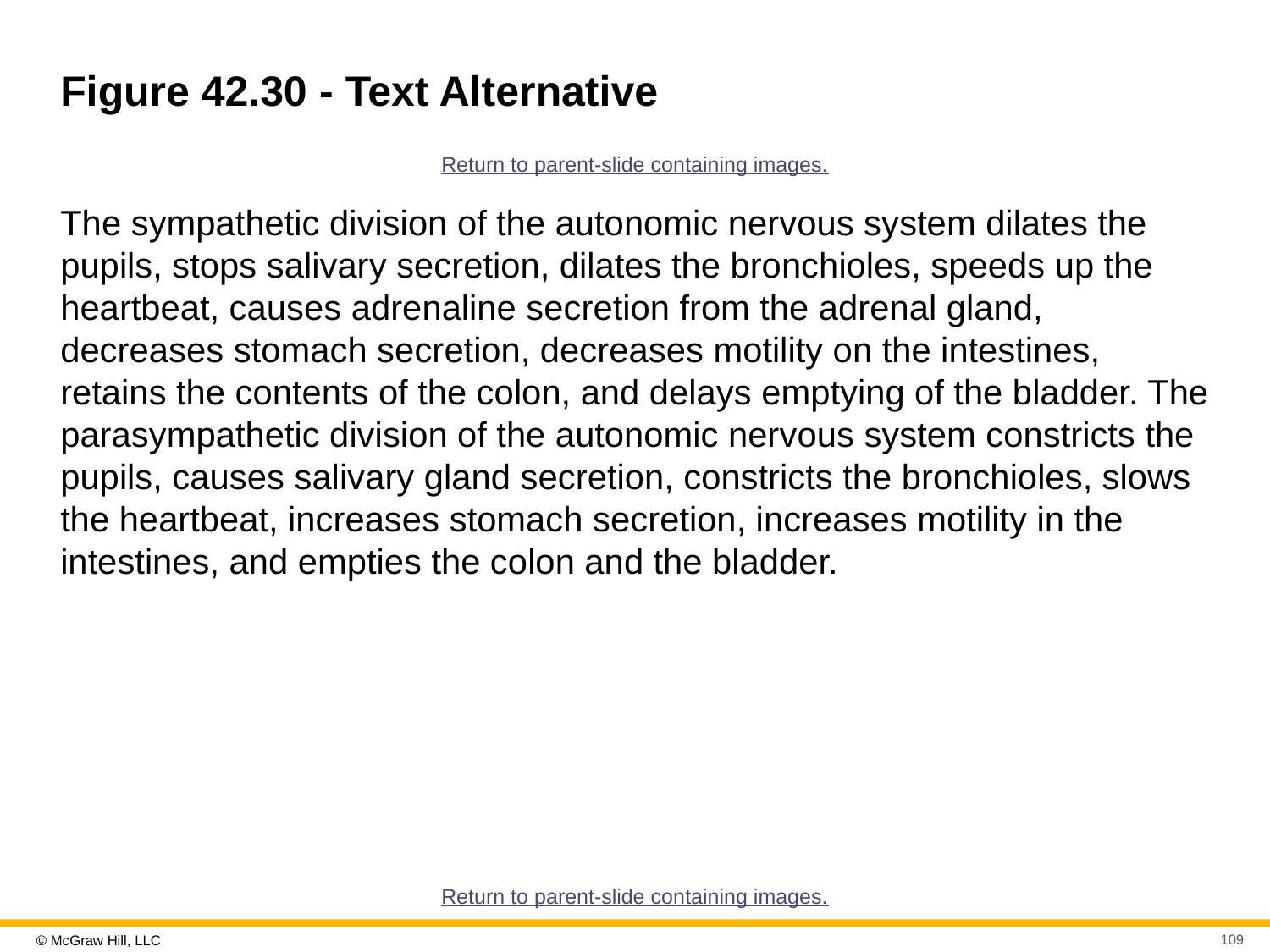

# Figure 42.30 - Text Alternative
Return to parent-slide containing images.
The sympathetic division of the autonomic nervous system dilates the pupils, stops salivary secretion, dilates the bronchioles, speeds up the heartbeat, causes adrenaline secretion from the adrenal gland, decreases stomach secretion, decreases motility on the intestines, retains the contents of the colon, and delays emptying of the bladder. The parasympathetic division of the autonomic nervous system constricts the pupils, causes salivary gland secretion, constricts the bronchioles, slows the heartbeat, increases stomach secretion, increases motility in the intestines, and empties the colon and the bladder.
Return to parent-slide containing images.
109